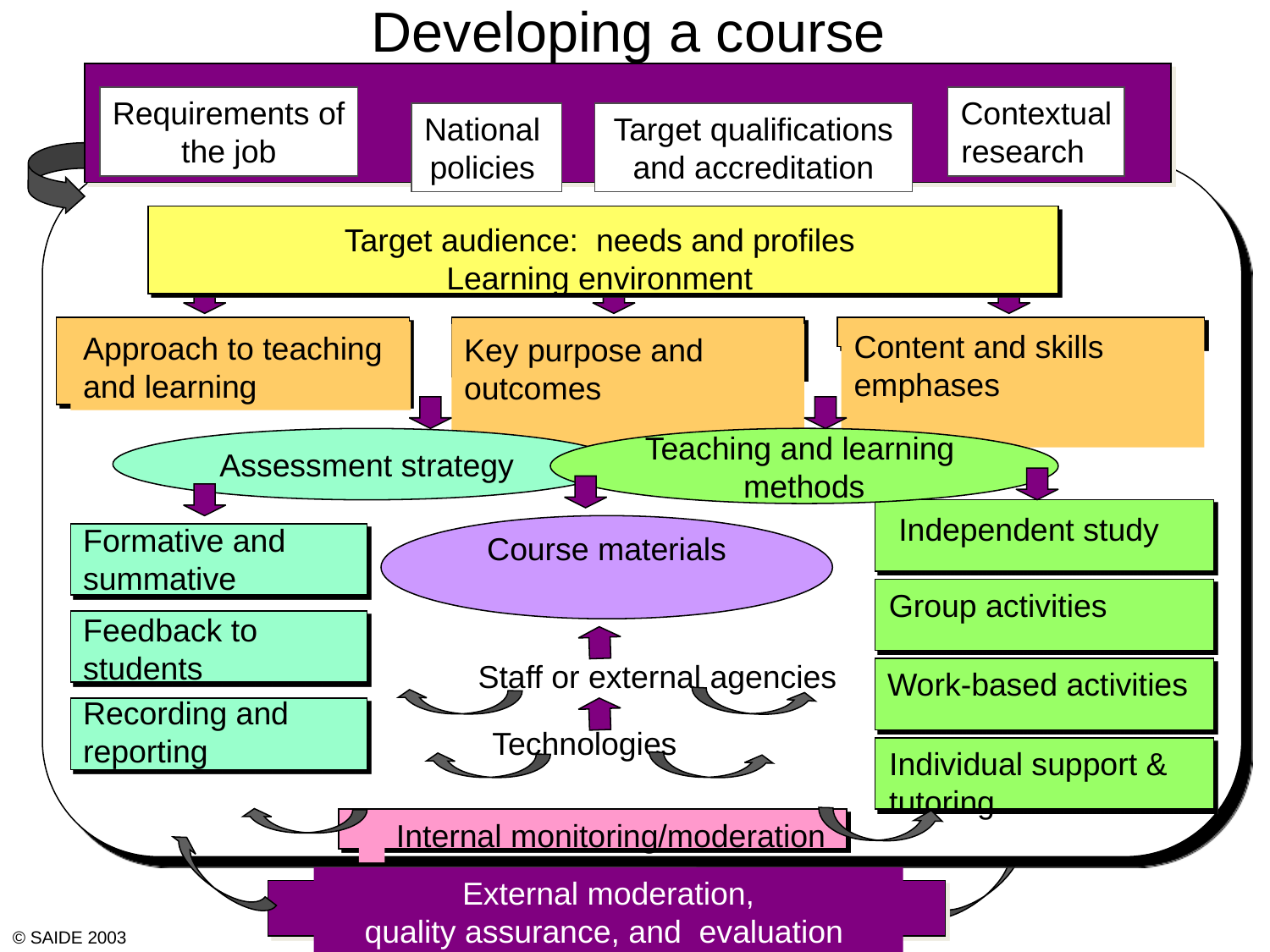

Developing a course

Requirements of
the job
Contextual
research
National
policies
Target qualifications
and accreditation

Target audience:  needs and profiles
Learning environment

Approach to teaching
and learning

Key purpose and
outcomes

Content and skills
emphases

Assessment strategy
Teaching and learning
methods

Formative and
summative

Independent study

Course materials

,

Group activities

Feedback to
students

Staff or external agencies

Work-based activities

Recording and
reporting

Technologies

Individual support &
tutoring

Internal monitoring/moderation

External moderation,
quality assurance, and  evaluation

© SAIDE 2003